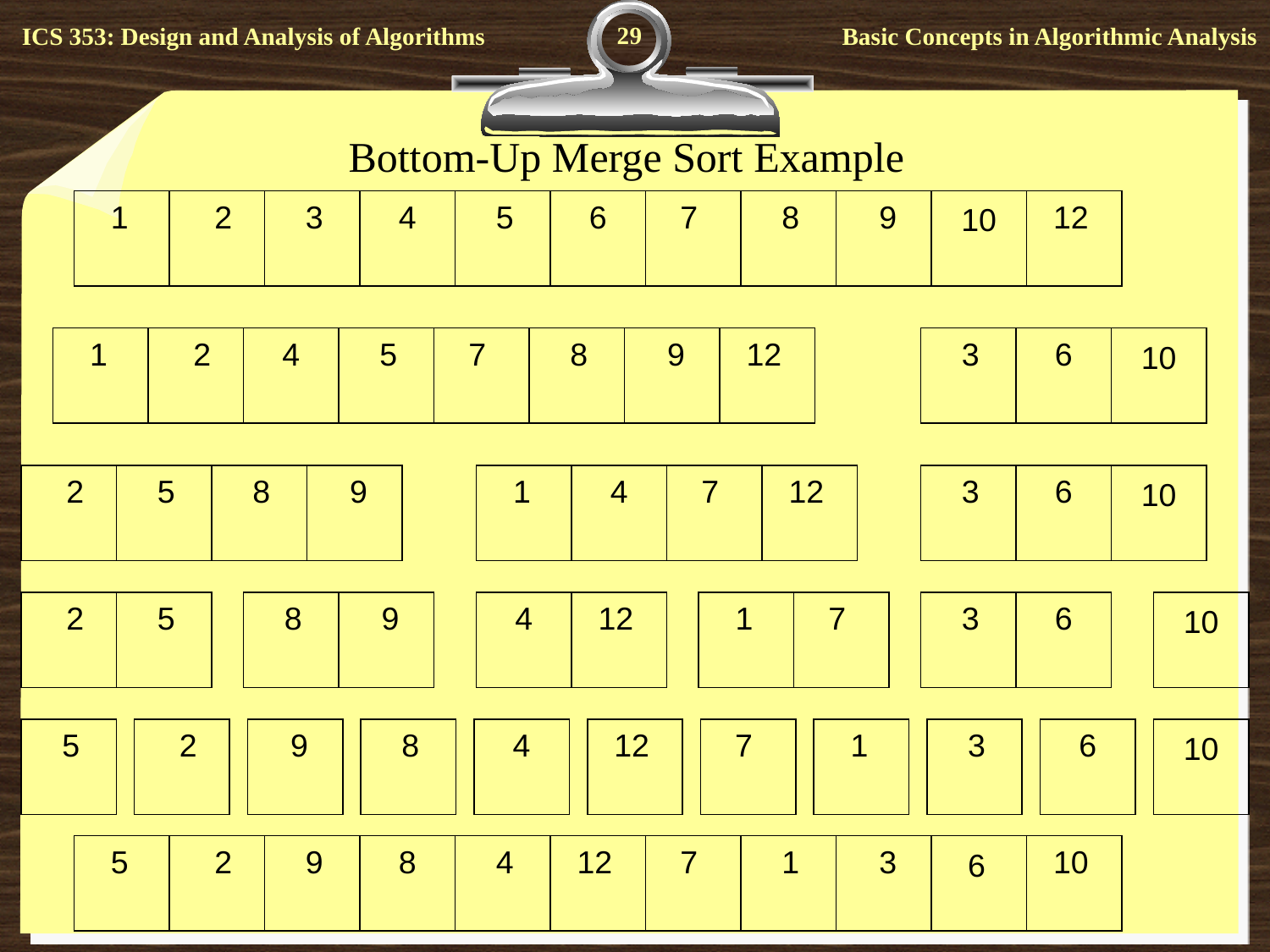

29
# Bottom-Up Merge Sort Example

1

2

3

4

5

6

7

8

9

10

12

1

2

4

5

7

8

9

12

3

6

10

2

5

8

9

1

4

7

12

3

6

10

2

5

8

9

4

12

1

7

3

6

10

5

2

9

8

4

12

7

1

3

6

10

5

2

9

8

4

12

7

1

3

10
6